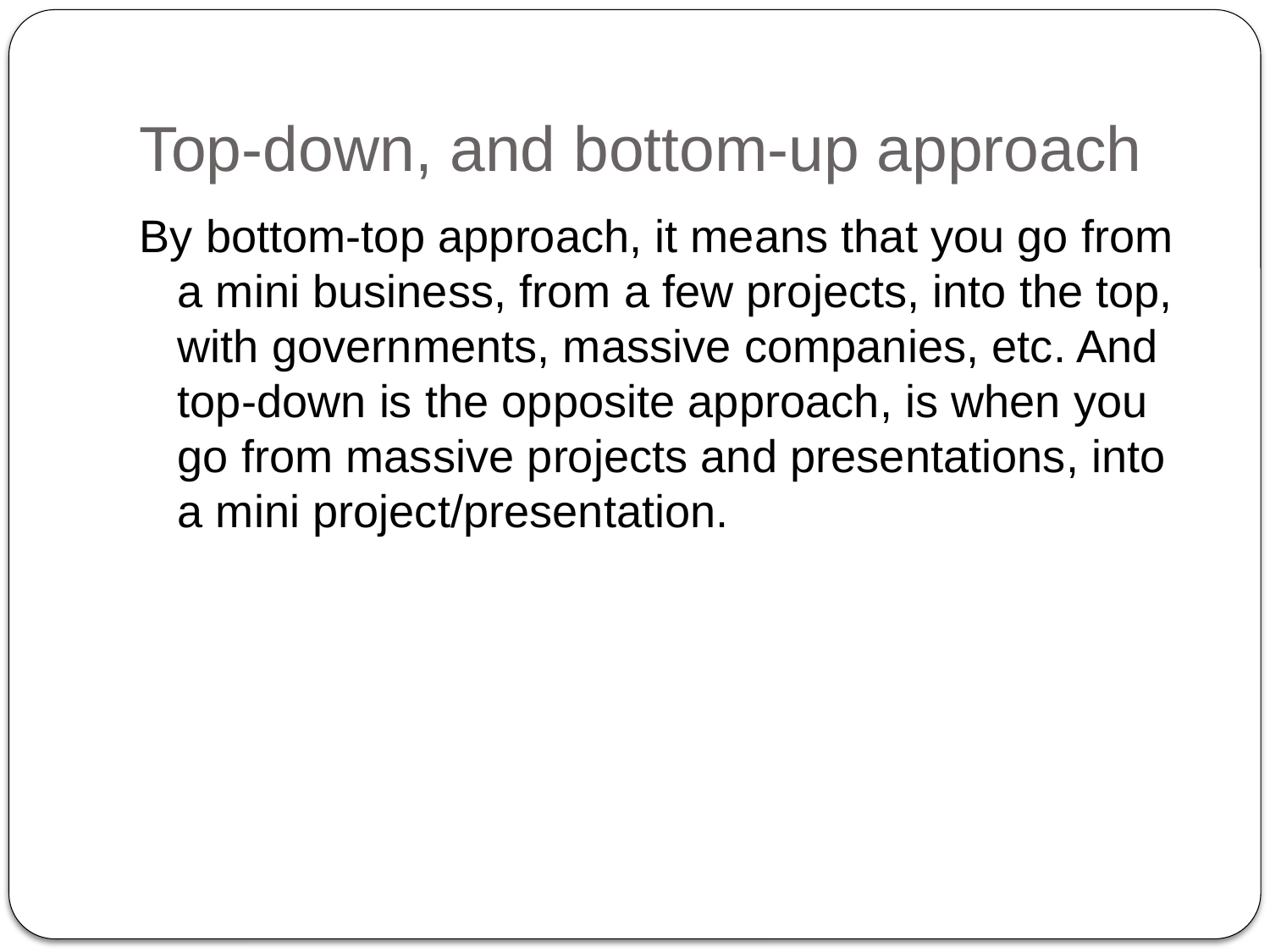

# Top-down, and bottom-up approach
By bottom-top approach, it means that you go from a mini business, from a few projects, into the top, with governments, massive companies, etc. And top-down is the opposite approach, is when you go from massive projects and presentations, into a mini project/presentation.